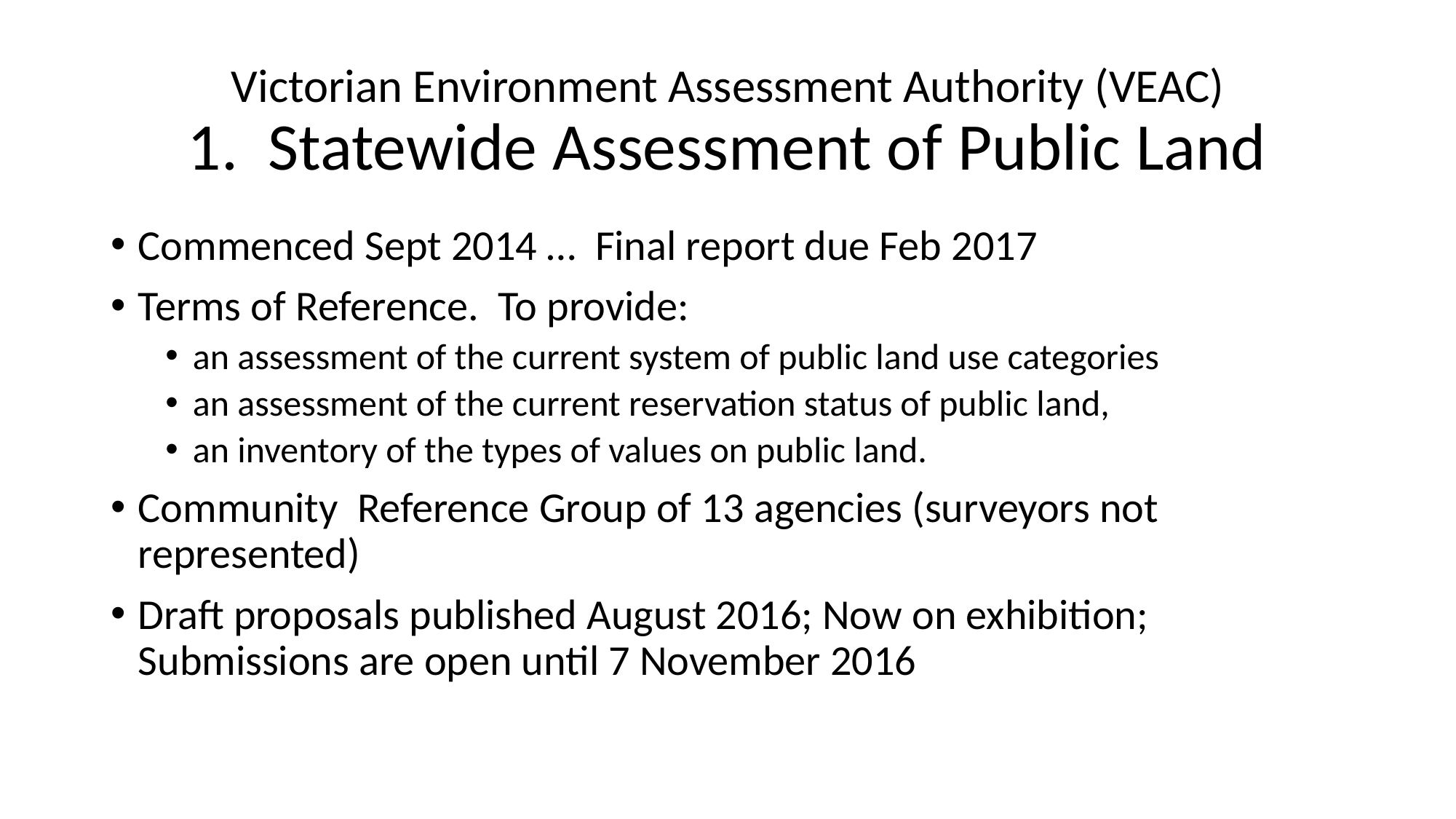

# Victorian Environment Assessment Authority (VEAC) 1.  Statewide Assessment of Public Land
Commenced Sept 2014 …  Final report due Feb 2017
Terms of Reference.  To provide:
an assessment of the current system of public land use categories
an assessment of the current reservation status of public land,
an inventory of the types of values on public land.
Community  Reference Group of 13 agencies (surveyors not represented)
Draft proposals published August 2016; Now on exhibition;  Submissions are open until 7 November 2016